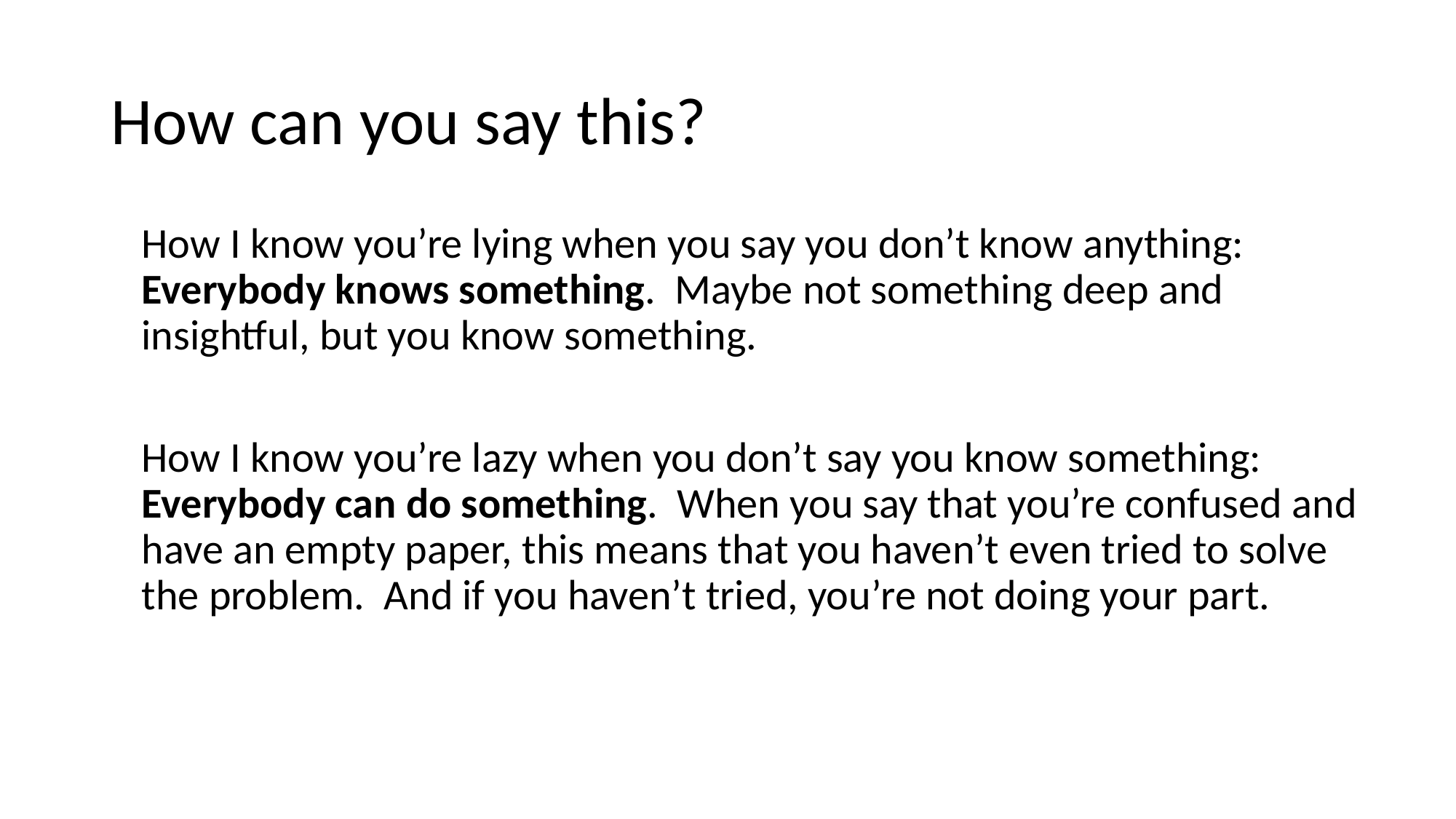

# How can you say this?
How I know you’re lying when you say you don’t know anything:  Everybody knows something.  Maybe not something deep and insightful, but you know something.

How I know you’re lazy when you don’t say you know something:  Everybody can do something.  When you say that you’re confused and have an empty paper, this means that you haven’t even tried to solve the problem.  And if you haven’t tried, you’re not doing your part.